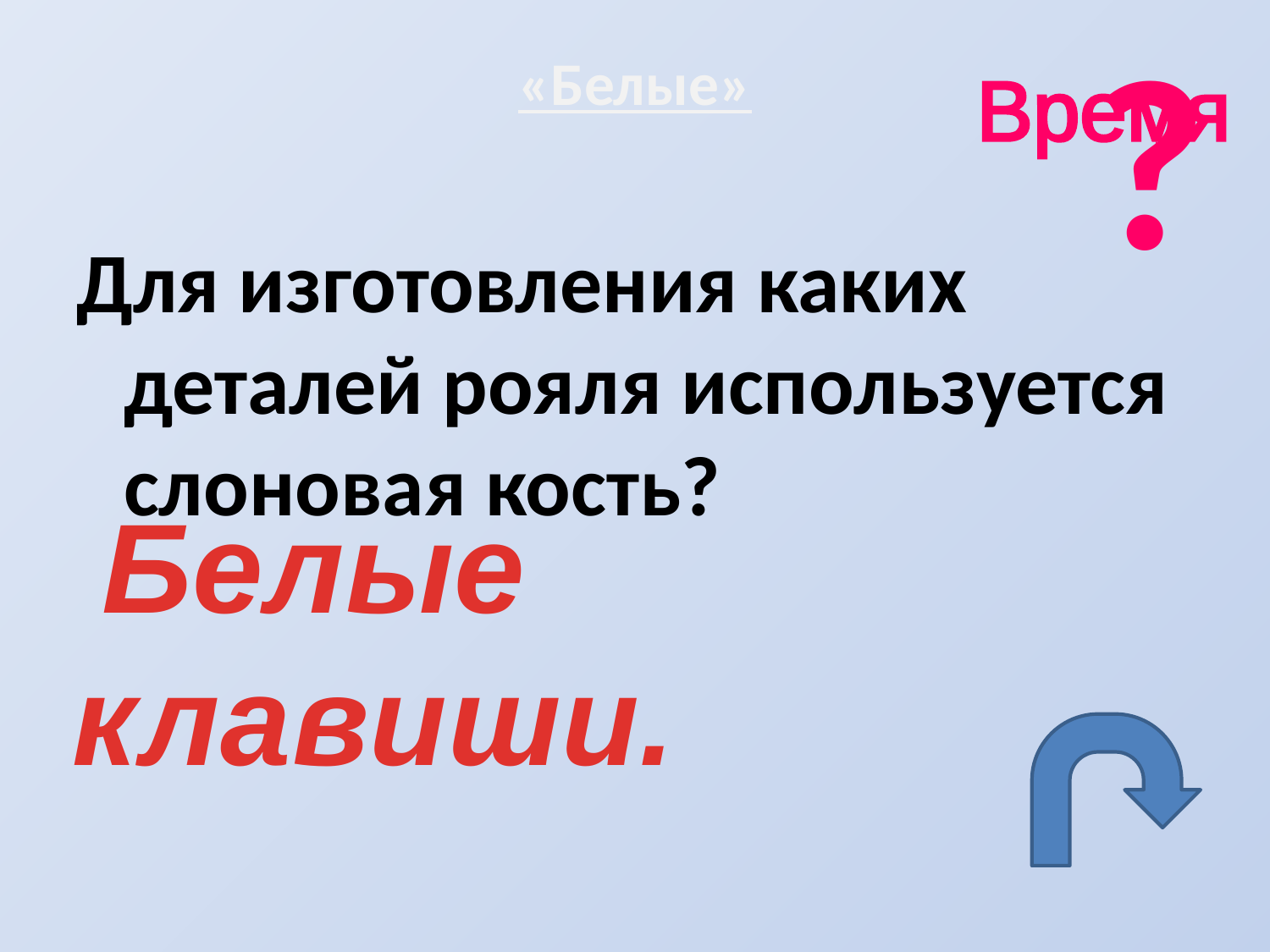

?
# «Белые»
Время
Для изготовления каких деталей рояля используется слоновая кость?

Белые клавиши.